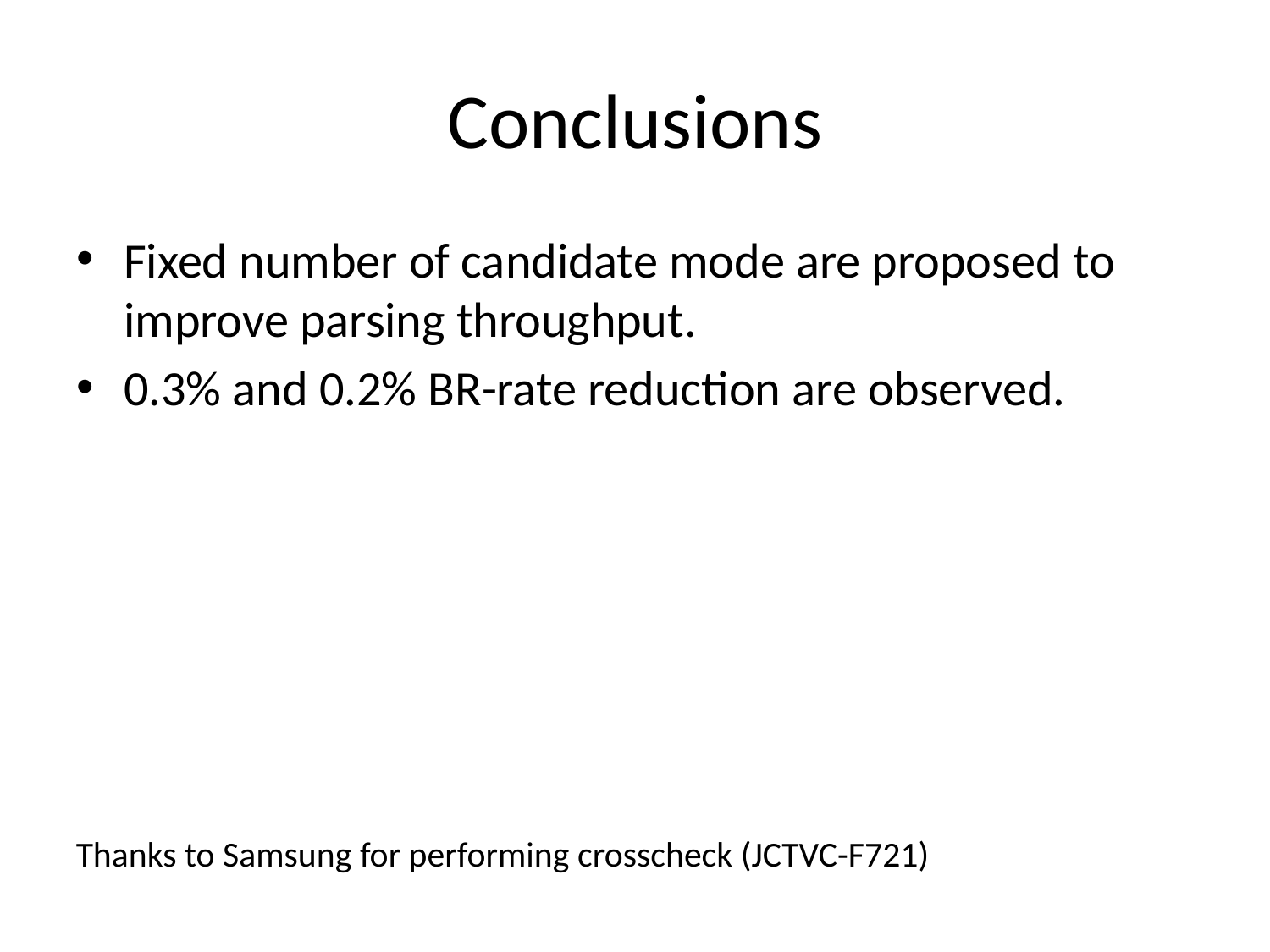

# Conclusions
Fixed number of candidate mode are proposed to improve parsing throughput.
0.3% and 0.2% BR-rate reduction are observed.

Thanks to Samsung for performing crosscheck (JCTVC-F721)